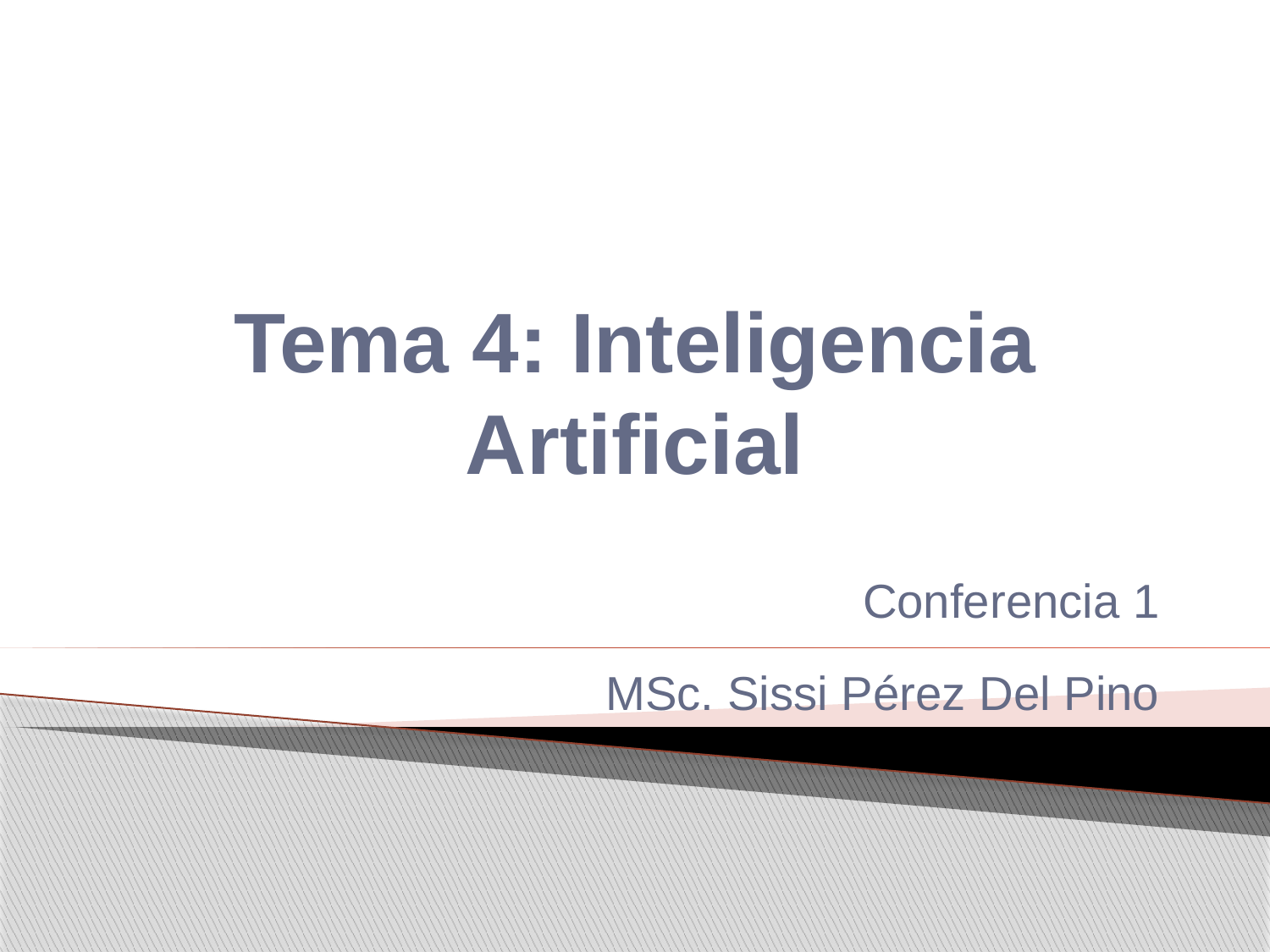

# Tema 4: Inteligencia Artificial
Conferencia 1
MSc. Sissi Pérez Del Pino